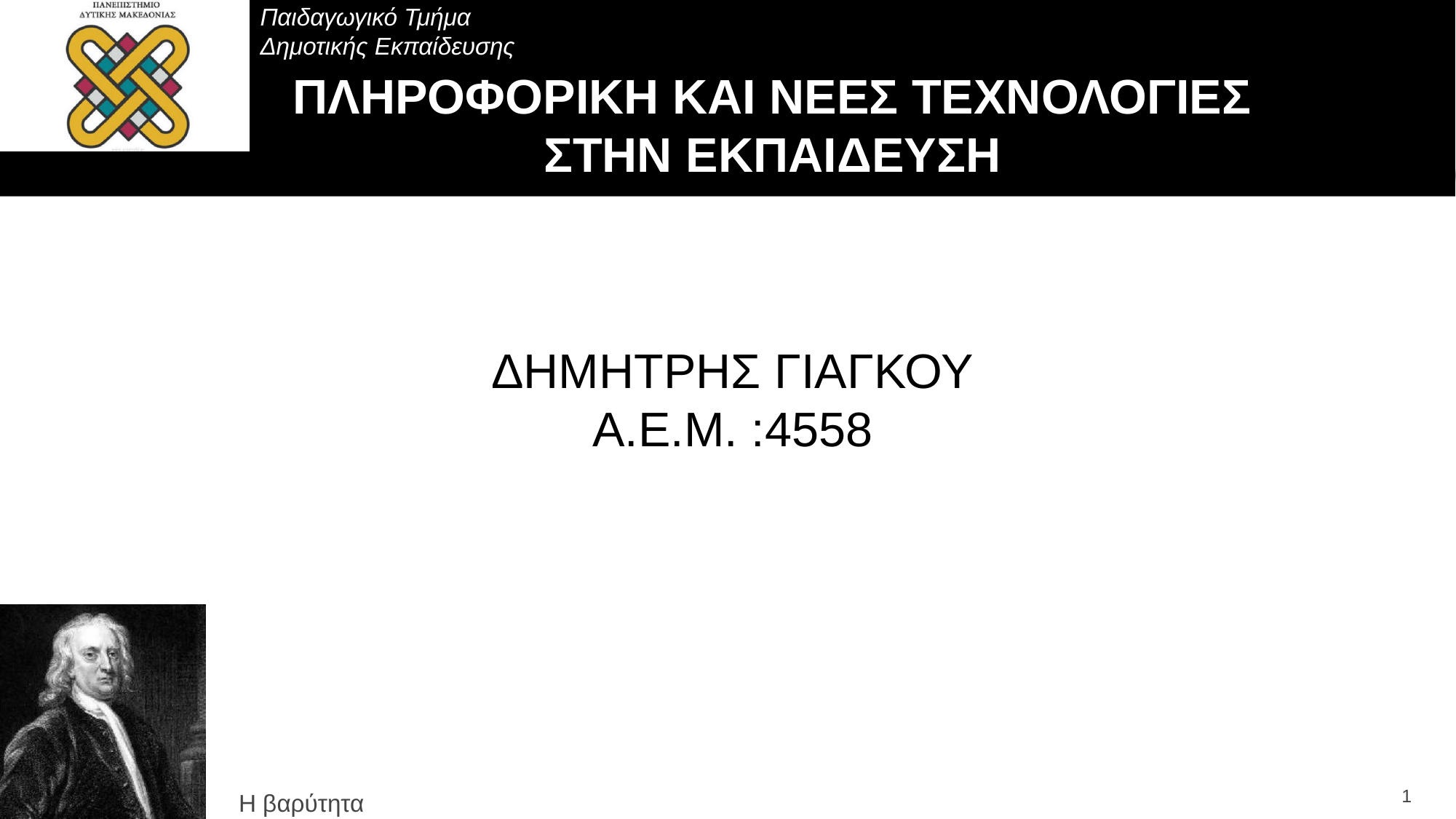

# ΠΛΗΡΟΦΟΡΙΚΗ ΚΑΙ ΝΕΕΣ ΤΕΧΝΟΛΟΓΙΕΣ ΣΤΗΝ ΕΚΠΑΙΔΕΥΣΗ
ΔΗΜΗΤΡΗΣ ΓΙΑΓΚΟΥ
Α.E.Μ. :4558
1
Η βαρύτητα